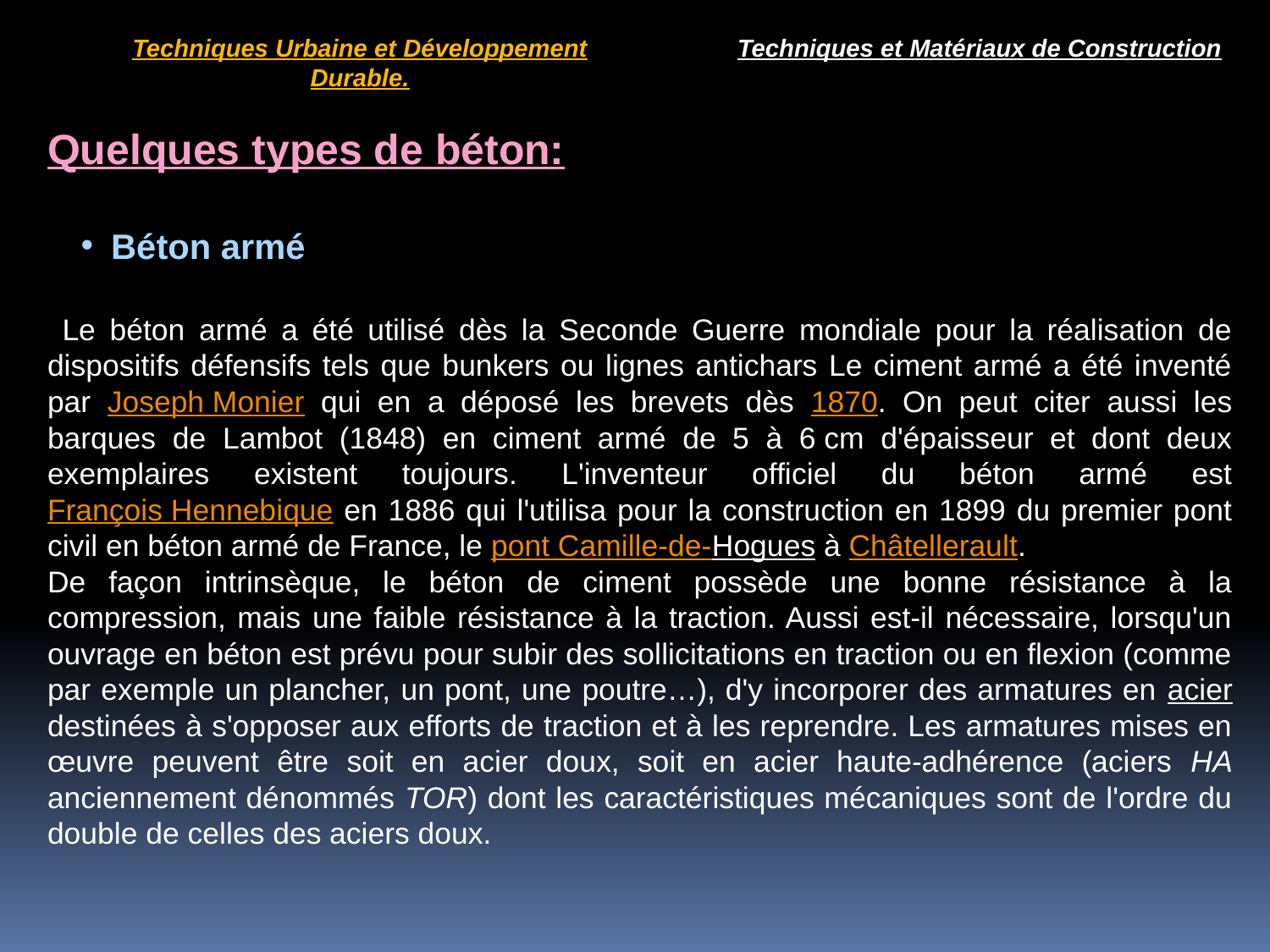

Techniques Urbaine et Développement Durable.
Techniques et Matériaux de Construction
Quelques types de béton:

Béton armé

 Le béton armé a été utilisé dès la Seconde Guerre mondiale pour la réalisation de dispositifs défensifs tels que bunkers ou lignes antichars Le ciment armé a été inventé par Joseph Monier qui en a déposé les brevets dès 1870. On peut citer aussi les barques de Lambot (1848) en ciment armé de 5 à 6 cm d'épaisseur et dont deux exemplaires existent toujours. L'inventeur officiel du béton armé est François Hennebique en 1886 qui l'utilisa pour la construction en 1899 du premier pont civil en béton armé de France, le pont Camille-de-Hogues à Châtellerault.
De façon intrinsèque, le béton de ciment possède une bonne résistance à la compression, mais une faible résistance à la traction. Aussi est-il nécessaire, lorsqu'un ouvrage en béton est prévu pour subir des sollicitations en traction ou en flexion (comme par exemple un plancher, un pont, une poutre…), d'y incorporer des armatures en acier destinées à s'opposer aux efforts de traction et à les reprendre. Les armatures mises en œuvre peuvent être soit en acier doux, soit en acier haute-adhérence (aciers HA anciennement dénommés TOR) dont les caractéristiques mécaniques sont de l'ordre du double de celles des aciers doux.